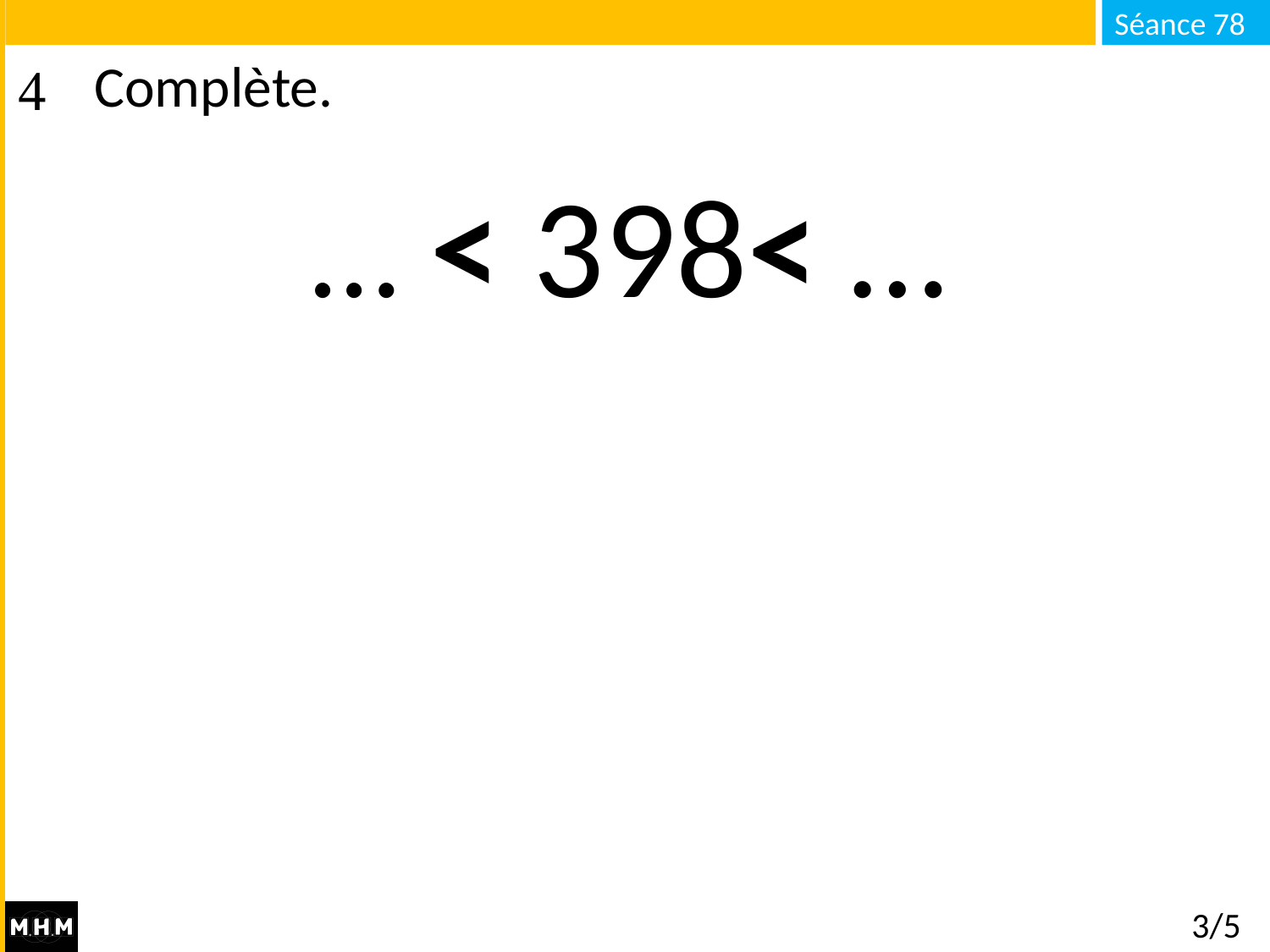

# Complète.
… < 398< …
3/5